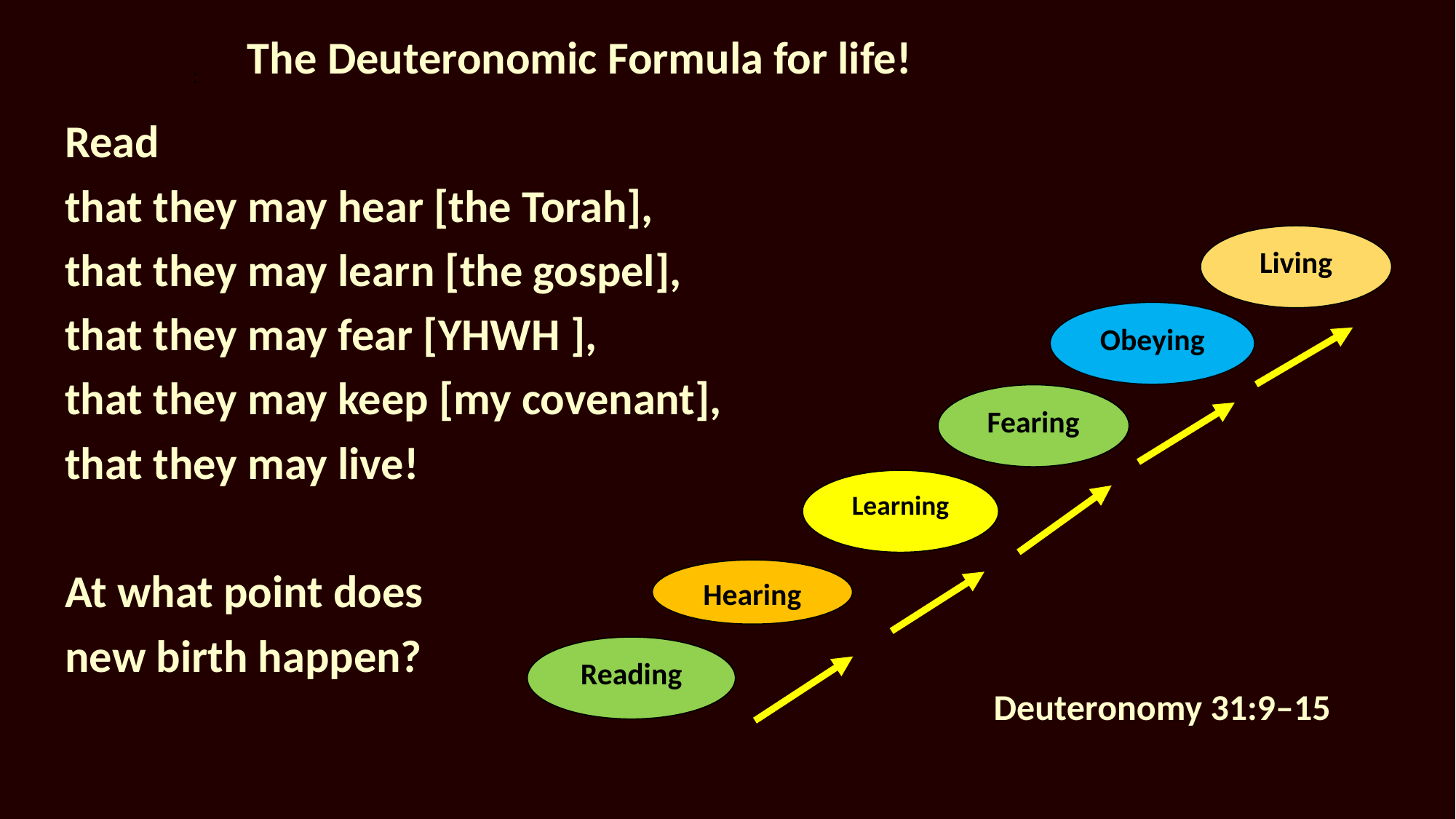

# The Deuteronomic Formula for life!

:

:

:

Read
that they may hear [the Torah],
that they may learn [the gospel],
that they may fear [YHWH ],
that they may keep [my covenant],
that they may live!

At what point does
new birth happen?
Living
Obeying

Fearing

Learning

Hearing

Reading

Deuteronomy 31:9–15